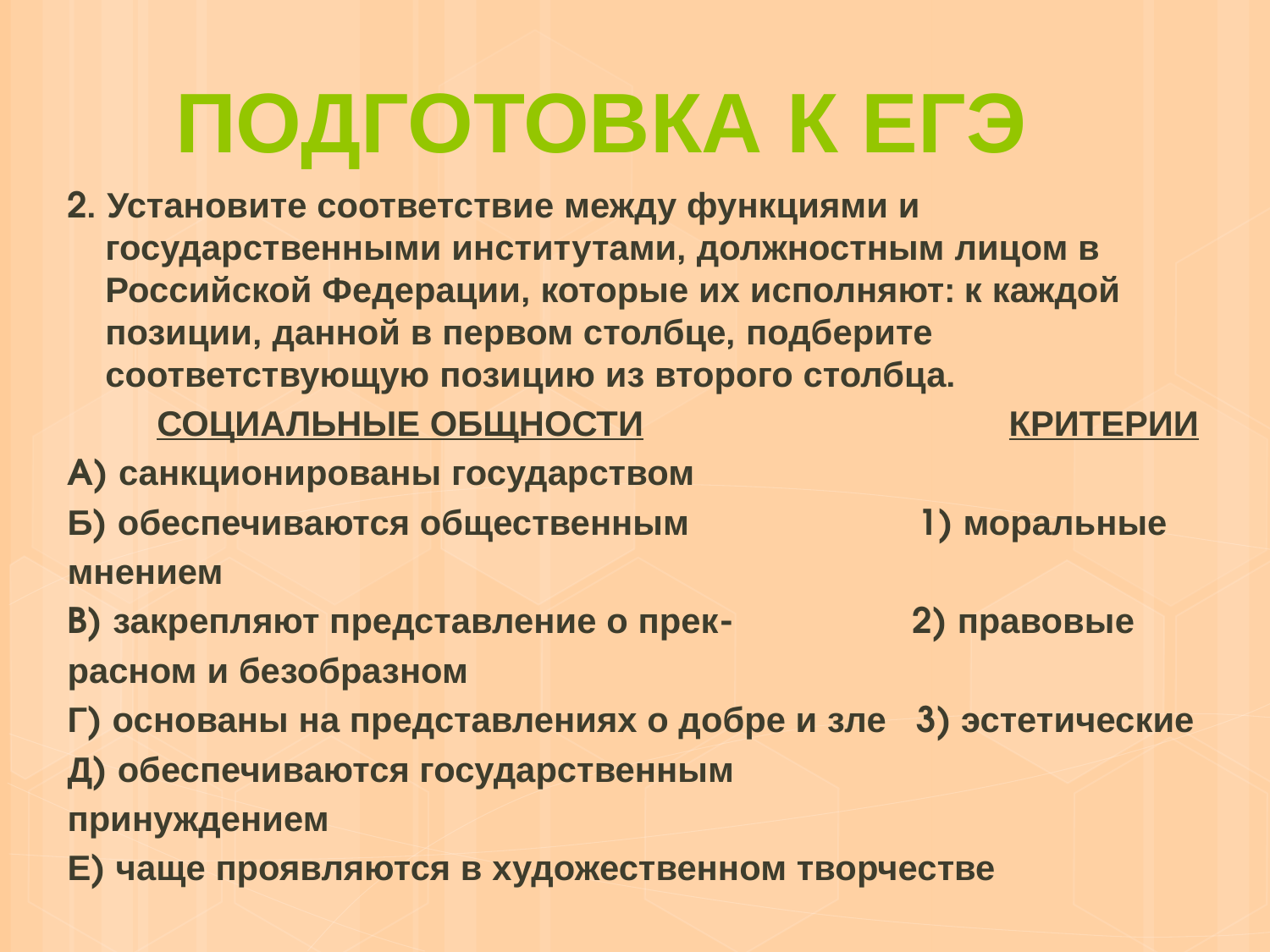

# ПОДГОТОВКА К ЕГЭ
2. Установите соответствие между функциями и государственными институтами, должностным лицом в Российской Федерации, которые их исполняют: к каждой позиции, данной в первом столбце, подберите соответствующую позицию из второго столбца.
         СОЦИАЛЬНЫЕ ОБЩНОСТИ	                           КРИТЕРИИ
A) санкционированы государством
Б) обеспечиваются общественным                       1) моральные
мнением
B) закрепляют представление о прек-                  2) правовые
расном и безобразном
Г) основаны на представлениях о добре и зле   3) эстетические
Д) обеспечиваются государственным
принуждением
Е) чаще проявляются в художественном творчестве